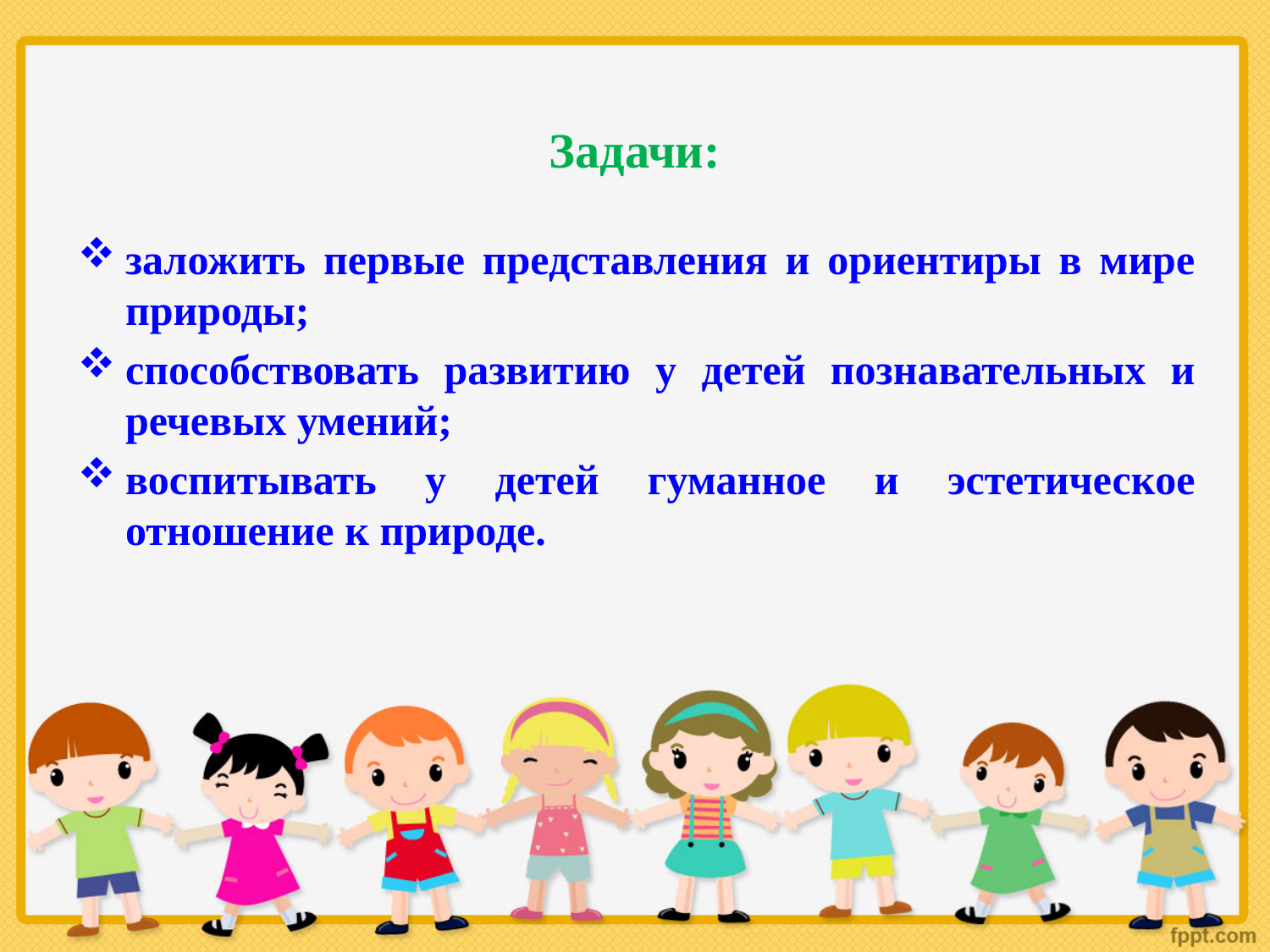

# Задачи:
заложить первые представления и ориентиры в мире природы;
способствовать развитию у детей познавательных и речевых умений;
воспитывать у детей гуманное и эстетическое отношение к природе.